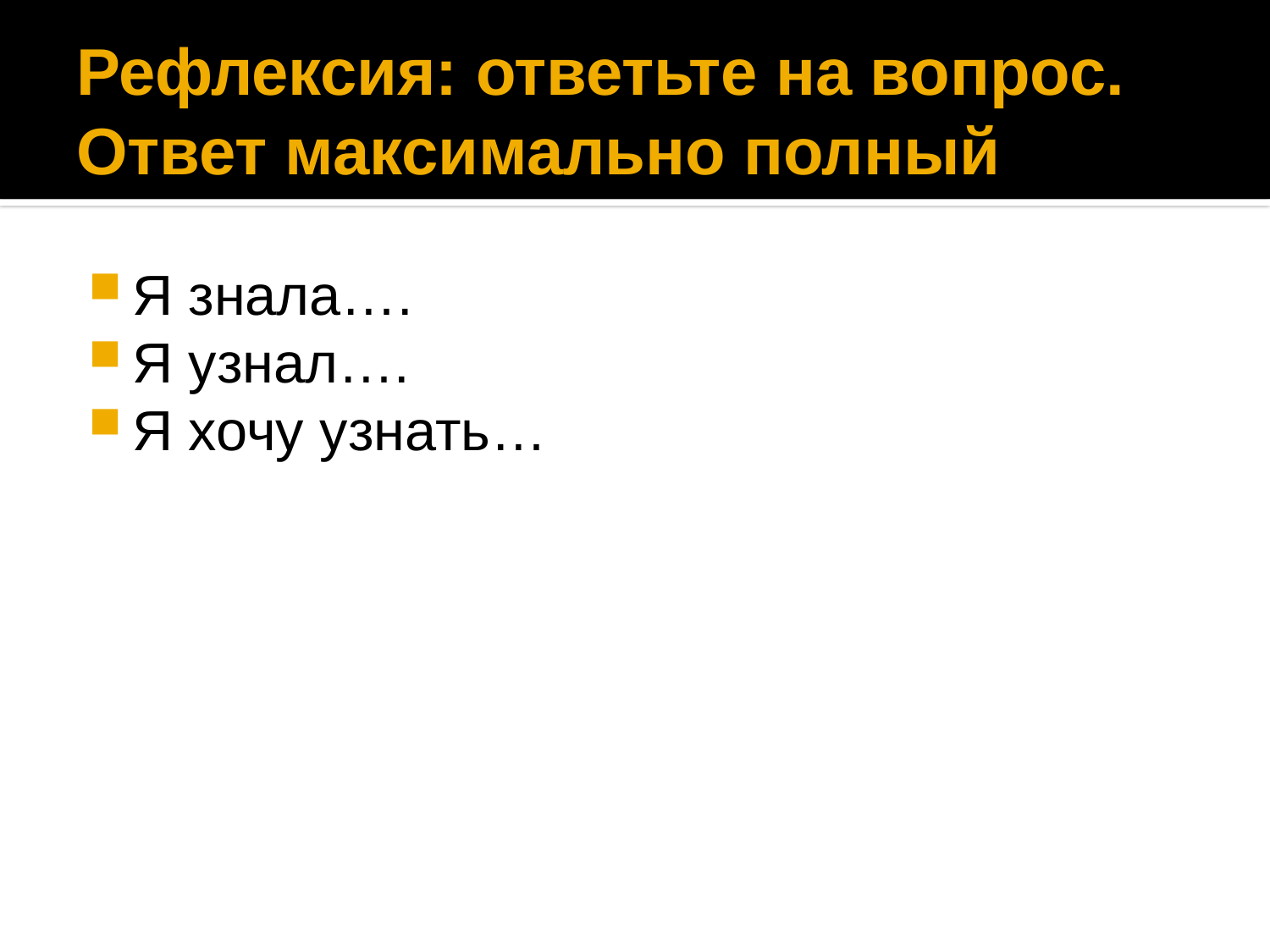

# Рефлексия: ответьте на вопрос. Ответ максимально полный
Я знала….
Я узнал….
Я хочу узнать…